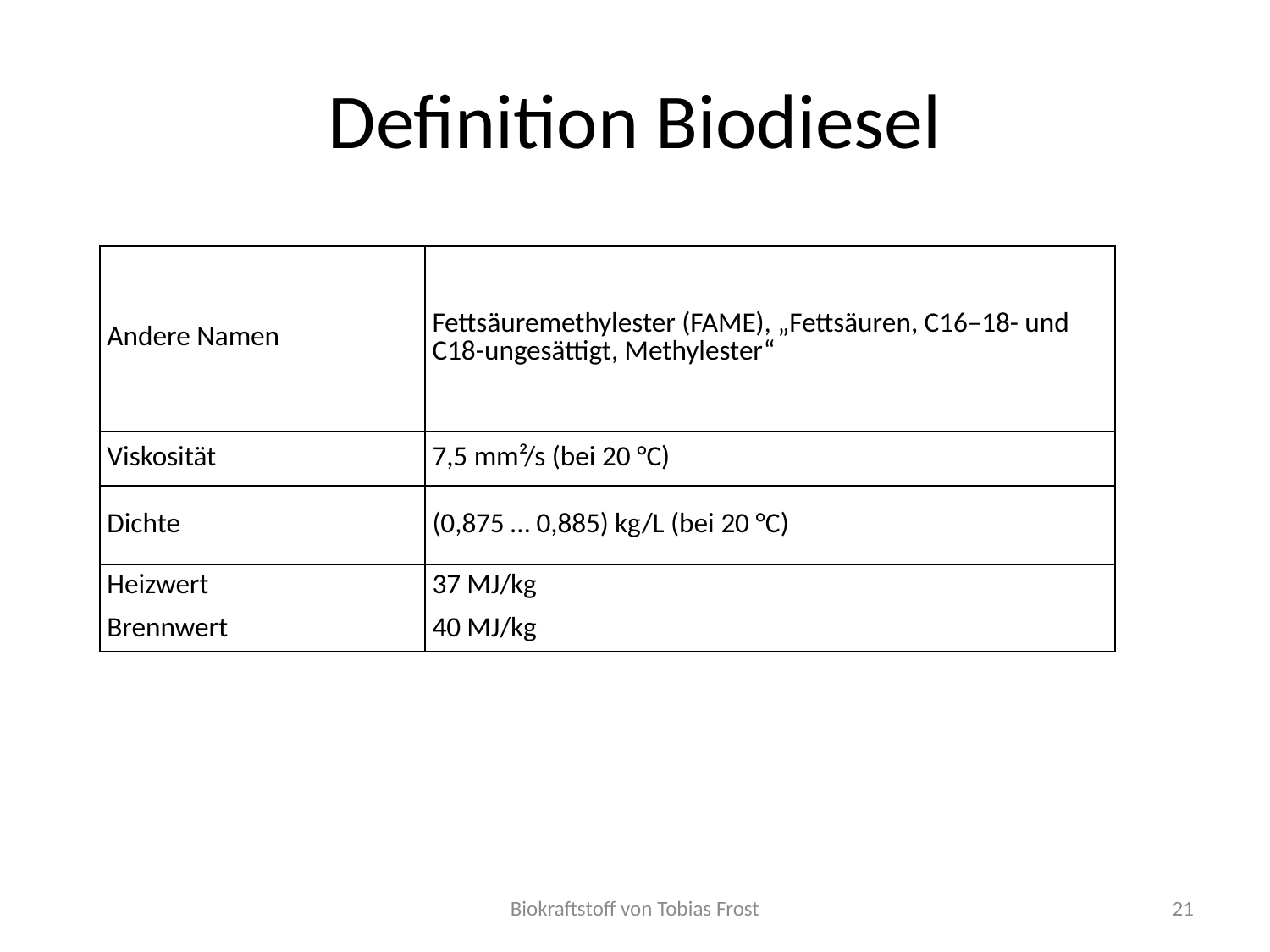

# Definition Biodiesel
| Andere Namen | Fettsäuremethylester (FAME), „Fettsäuren, C16–18- und C18-ungesättigt, Methylester“ |
| --- | --- |
| Viskosität | 7,5 mm²/s (bei 20 °C) |
| Dichte | (0,875 … 0,885) kg/L (bei 20 °C) |
| Heizwert | 37 MJ/kg |
| Brennwert | 40 MJ/kg |
Biokraftstoff von Tobias Frost
21